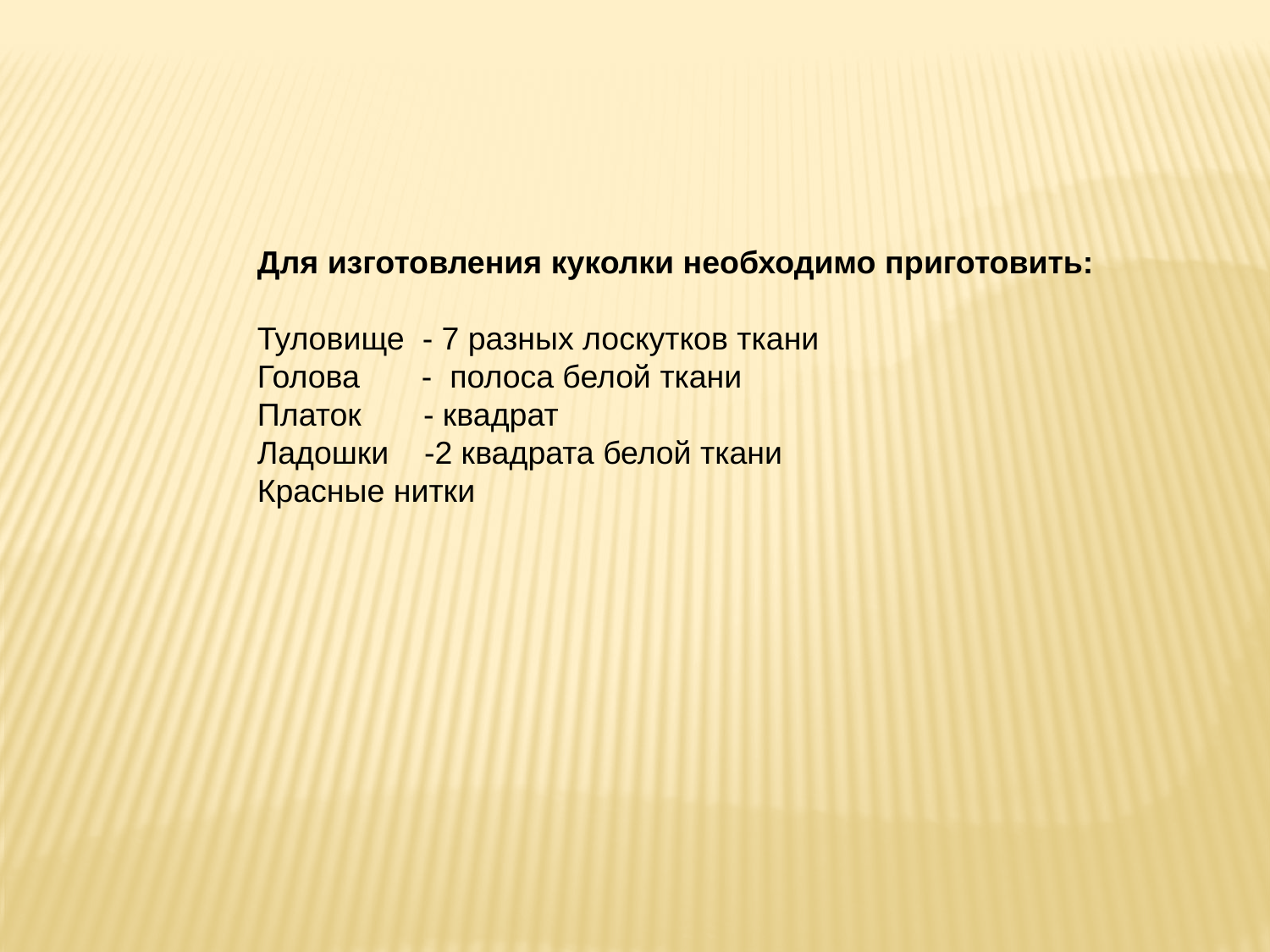

Для изготовления куколки необходимо приготовить:

Туловище  - 7 разных лоскутков ткани
Голова       -  полоса белой ткани
Платок       - квадрат
Ладошки    -2 квадрата белой ткани
Красные нитки